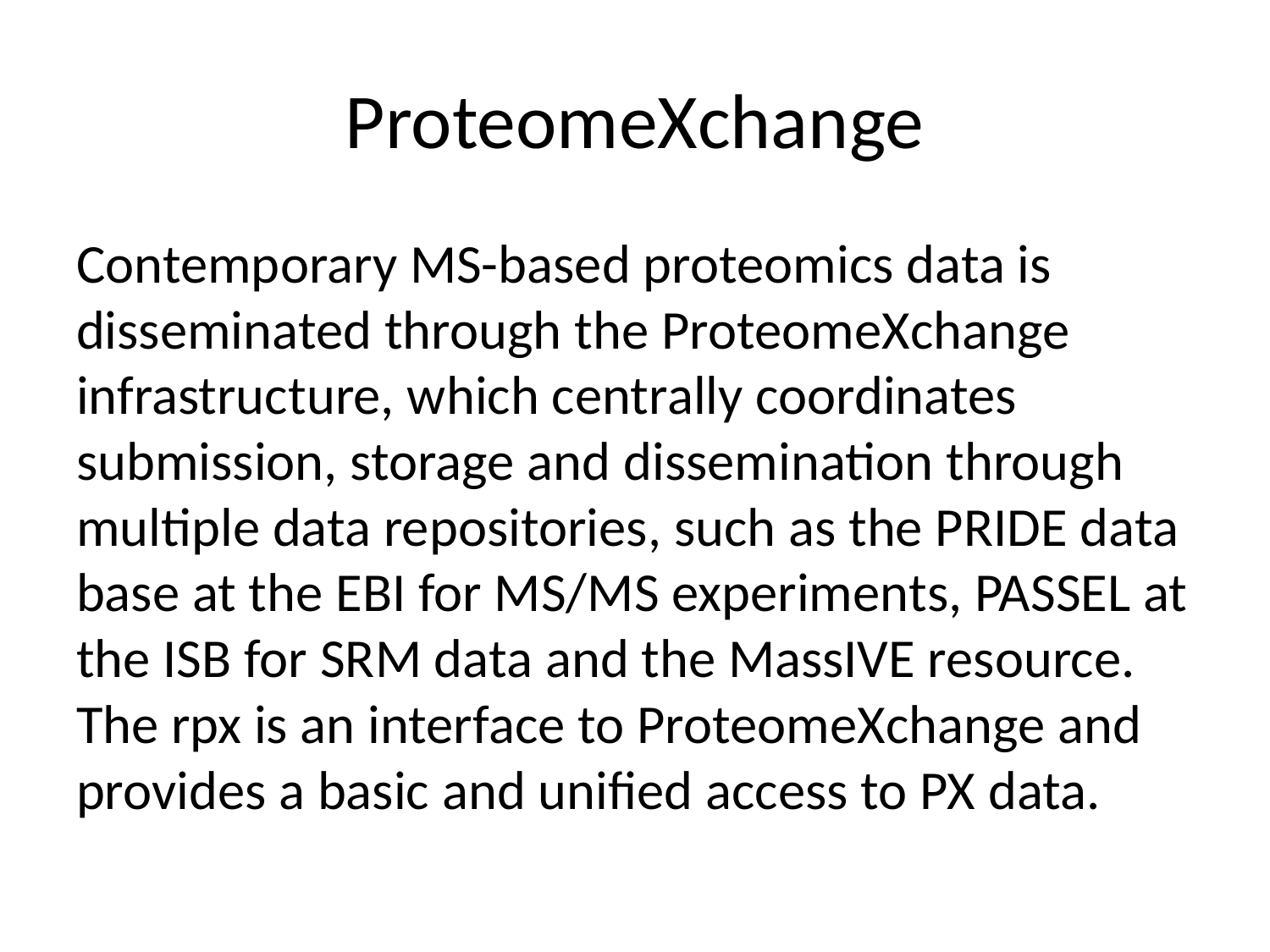

# ProteomeXchange
Contemporary MS-based proteomics data is disseminated through the ProteomeXchange infrastructure, which centrally coordinates submission, storage and dissemination through multiple data repositories, such as the PRIDE data base at the EBI for MS/MS experiments, PASSEL at the ISB for SRM data and the MassIVE resource. The rpx is an interface to ProteomeXchange and provides a basic and unified access to PX data.